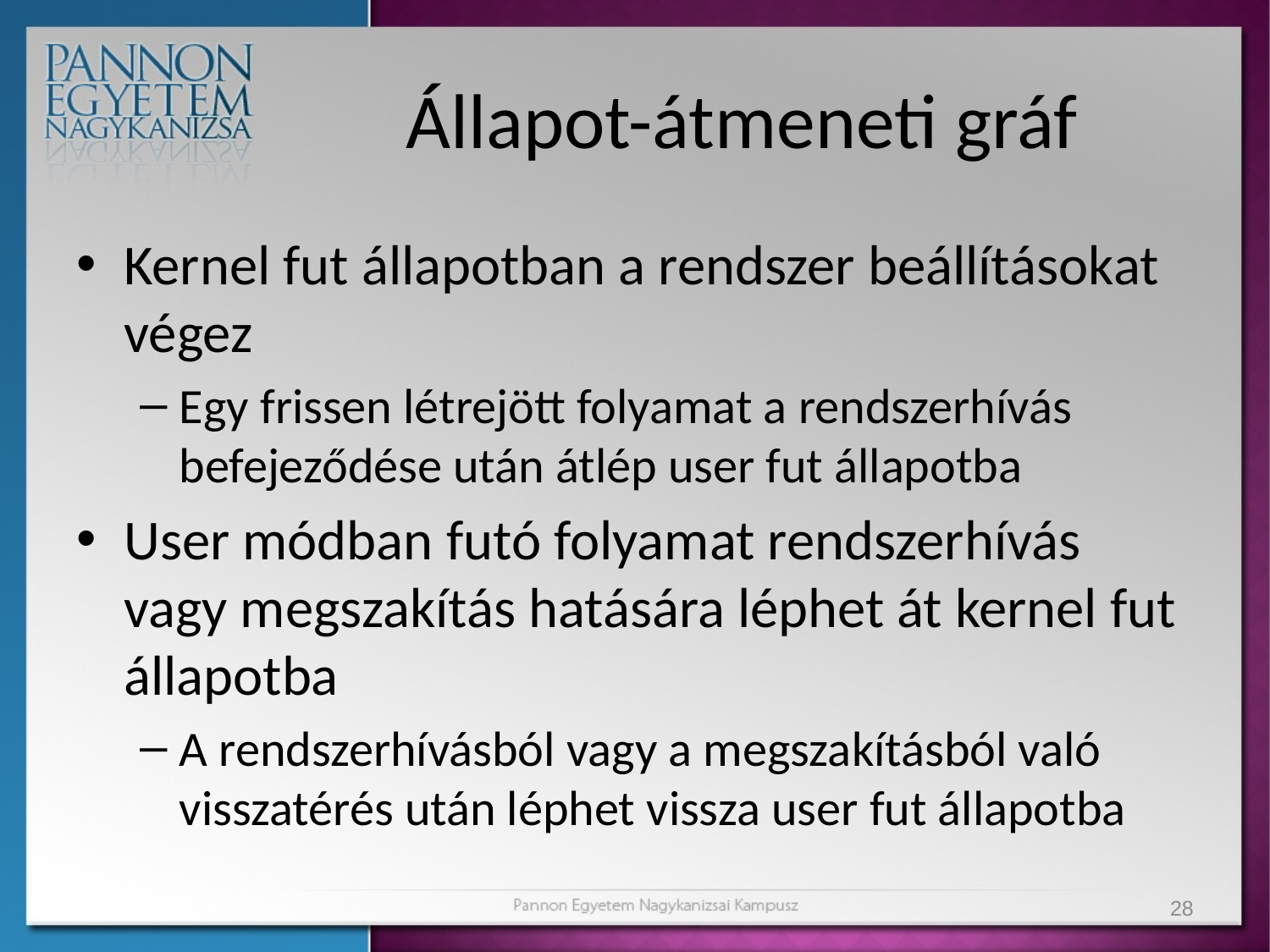

# Állapot-átmeneti gráf
Kernel fut állapotban a rendszer beállításokat végez
Egy frissen létrejött folyamat a rendszerhívás befejeződése után átlép user fut állapotba
User módban futó folyamat rendszerhívás vagy megszakítás hatására léphet át kernel fut állapotba
A rendszerhívásból vagy a megszakításból való visszatérés után léphet vissza user fut állapotba
28